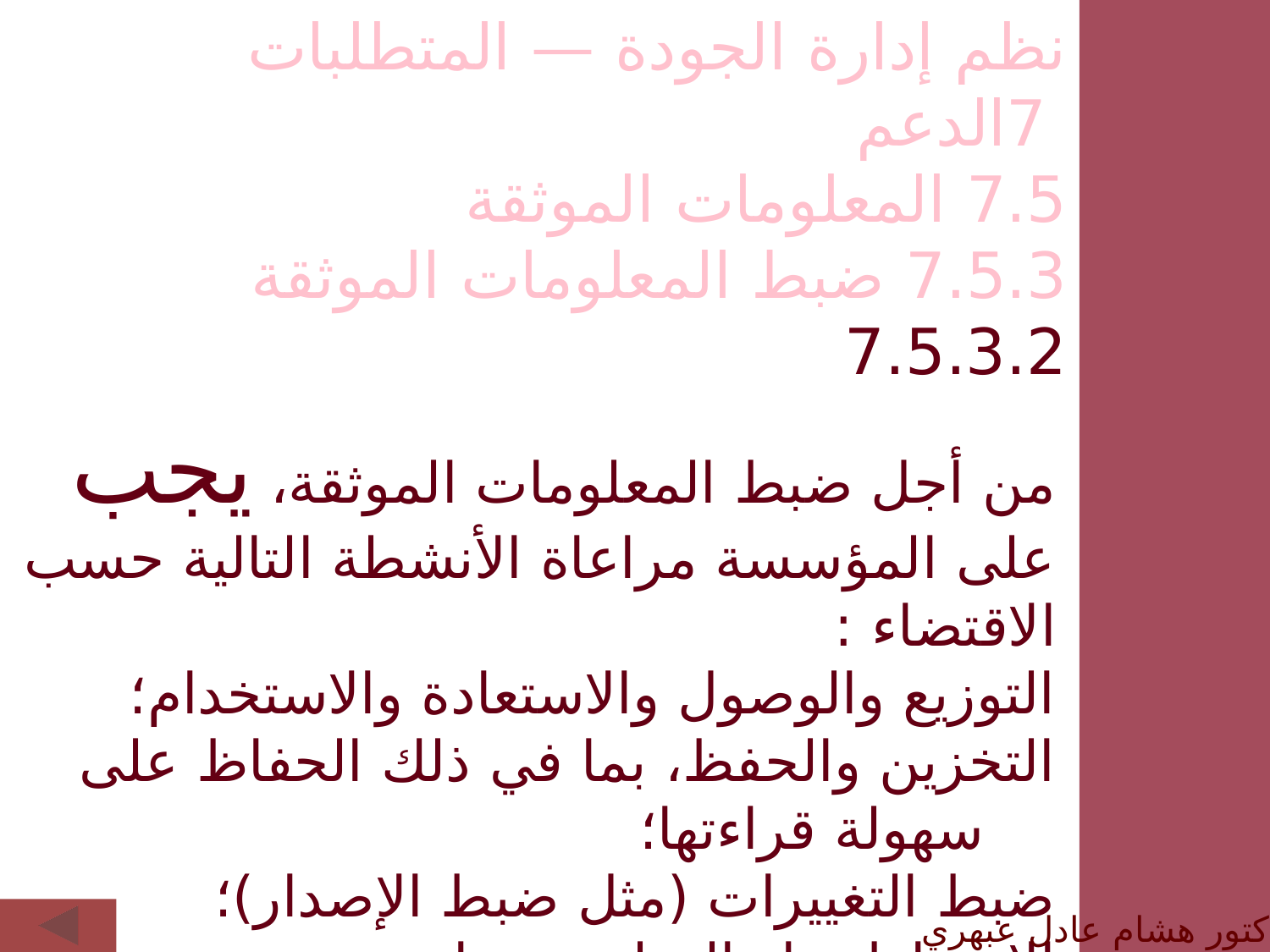

نظم إدارة الجودة — المتطلبات
 7الدعم
7.5 المعلومات الموثقة
7.5.3 ضبط المعلومات الموثقة
7.5.3.2

من أجل ضبط المعلومات الموثقة، يجب على المؤسسة مراعاة الأنشطة التالية حسب الاقتضاء :
التوزيع والوصول والاستعادة والاستخدام؛
التخزين والحفظ، بما في ذلك الحفاظ على سهولة قراءتها؛
ضبط التغييرات (مثل ضبط الإصدار)؛
الاحتفاظ بها والتخلص منها.

الدكتور هشام عادل عبهري